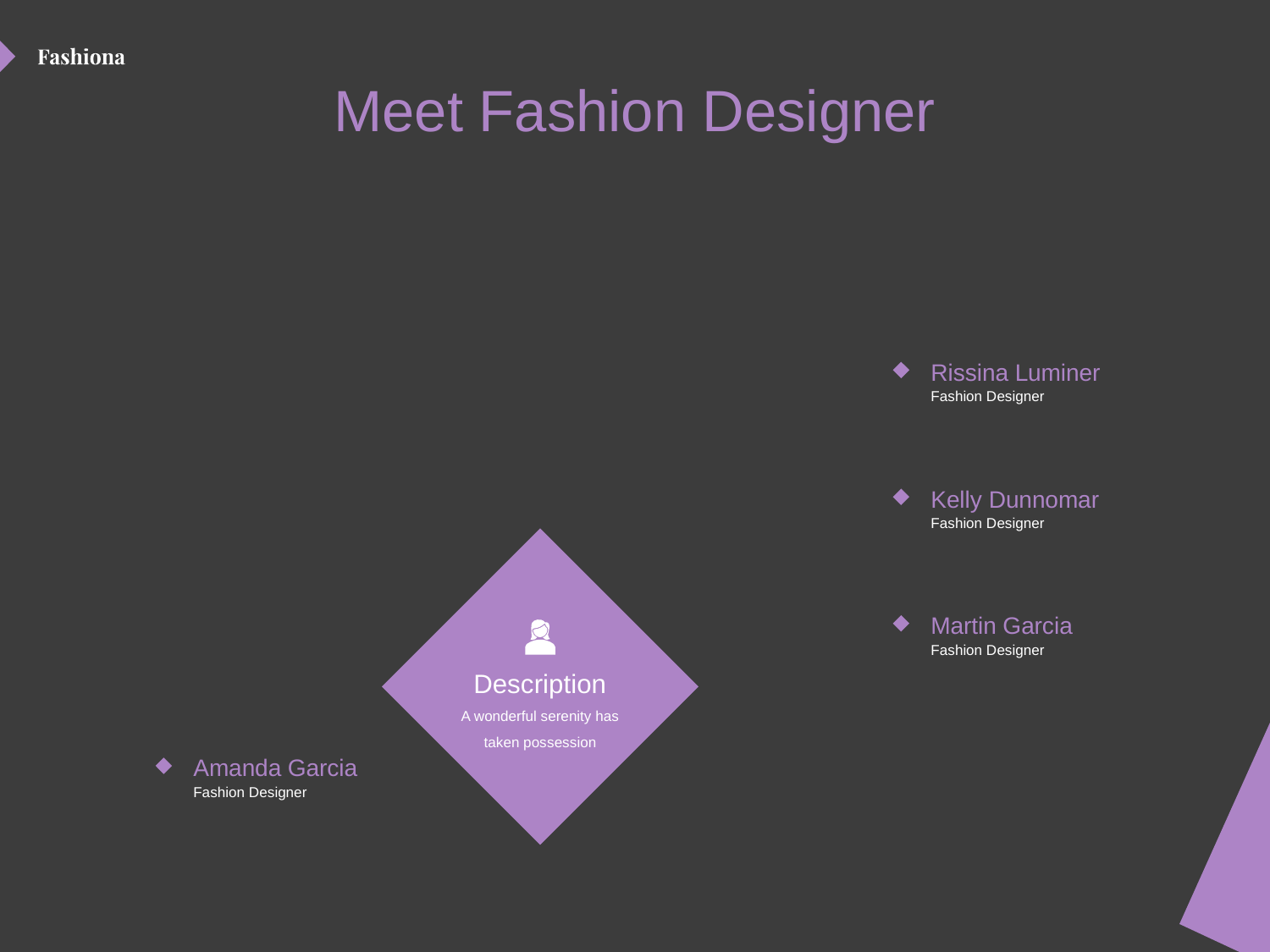

# Meet Fashion Designer

Rissina Luminer

Fashion Designer

Kelly Dunnomar

Fashion Designer

Martin Garcia

Fashion Designer
Description
A wonderful serenity has taken possession

Amanda Garcia

Fashion Designer